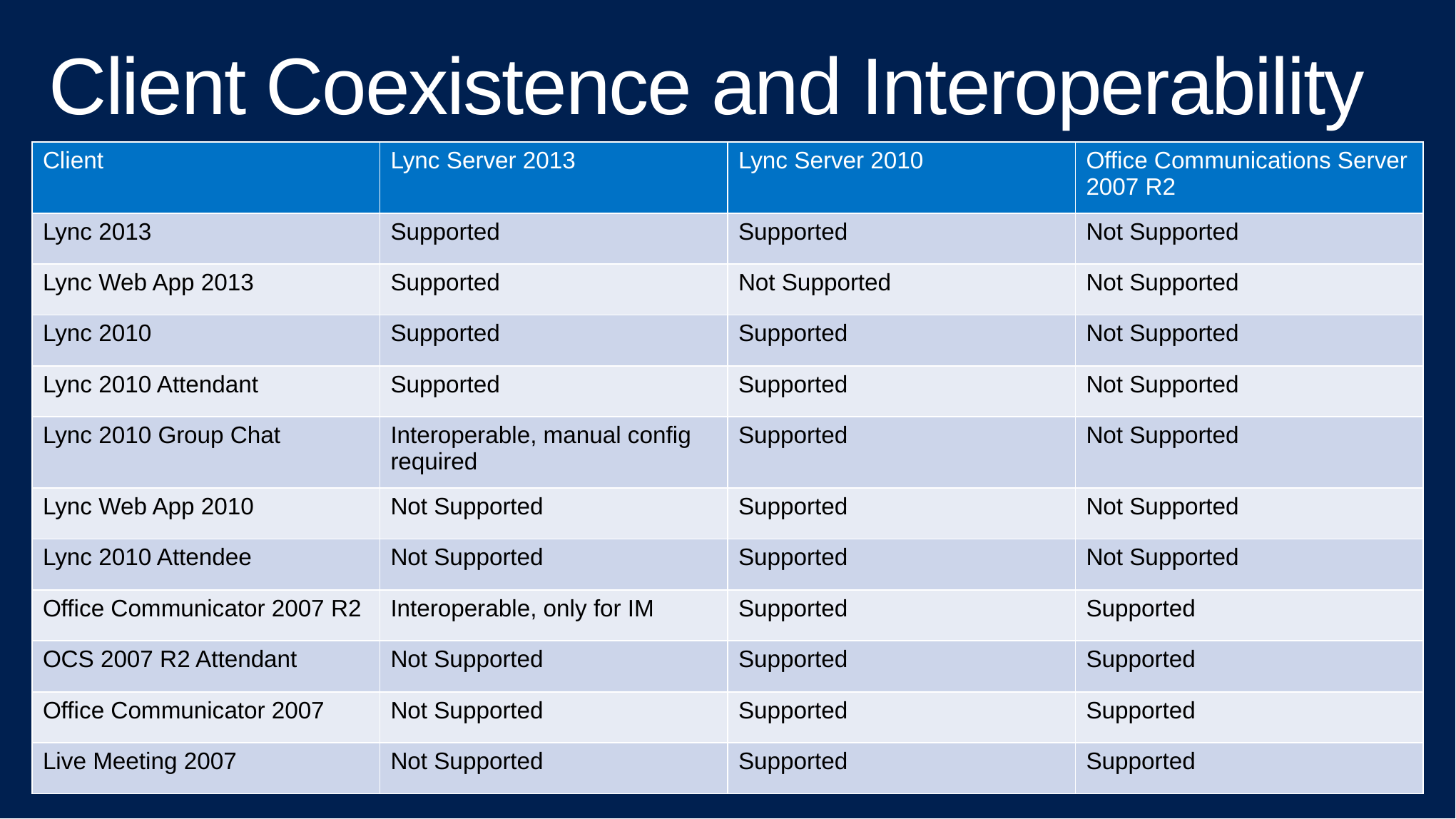

# Client Coexistence and Interoperability
| Client | Lync Server 2013 | Lync Server 2010 | Office Communications Server 2007 R2 |
| --- | --- | --- | --- |
| Lync 2013 | Supported | Supported | Not Supported |
| Lync Web App 2013 | Supported | Not Supported | Not Supported |
| Lync 2010 | Supported | Supported | Not Supported |
| Lync 2010 Attendant | Supported | Supported | Not Supported |
| Lync 2010 Group Chat | Interoperable, manual config required | Supported | Not Supported |
| Lync Web App 2010 | Not Supported | Supported | Not Supported |
| Lync 2010 Attendee | Not Supported | Supported | Not Supported |
| Office Communicator 2007 R2 | Interoperable, only for IM | Supported | Supported |
| OCS 2007 R2 Attendant | Not Supported | Supported | Supported |
| Office Communicator 2007 | Not Supported | Supported | Supported |
| Live Meeting 2007 | Not Supported | Supported | Supported |